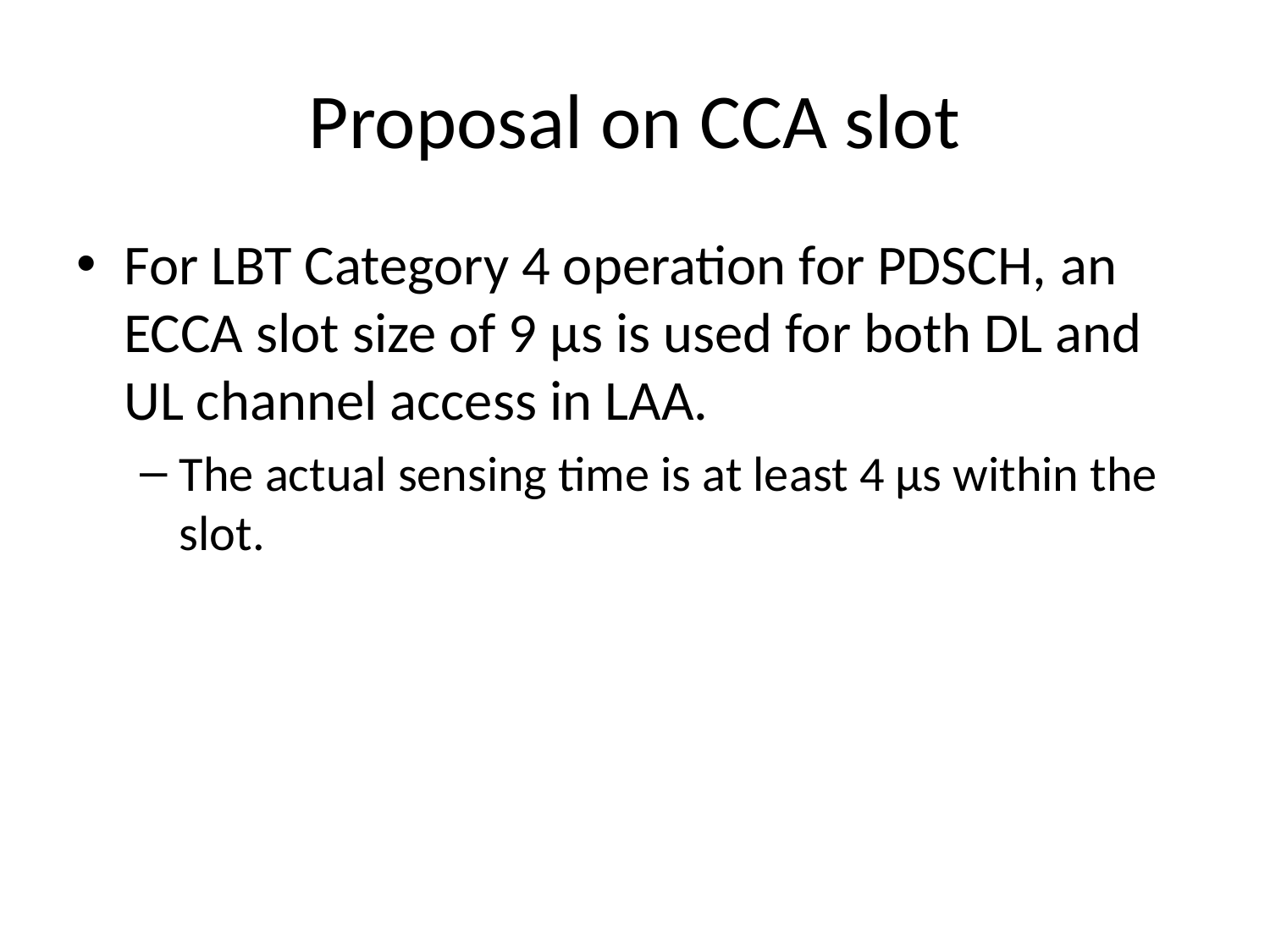

# Proposal on CCA slot
For LBT Category 4 operation for PDSCH, an ECCA slot size of 9 µs is used for both DL and UL channel access in LAA.
The actual sensing time is at least 4 µs within the slot.